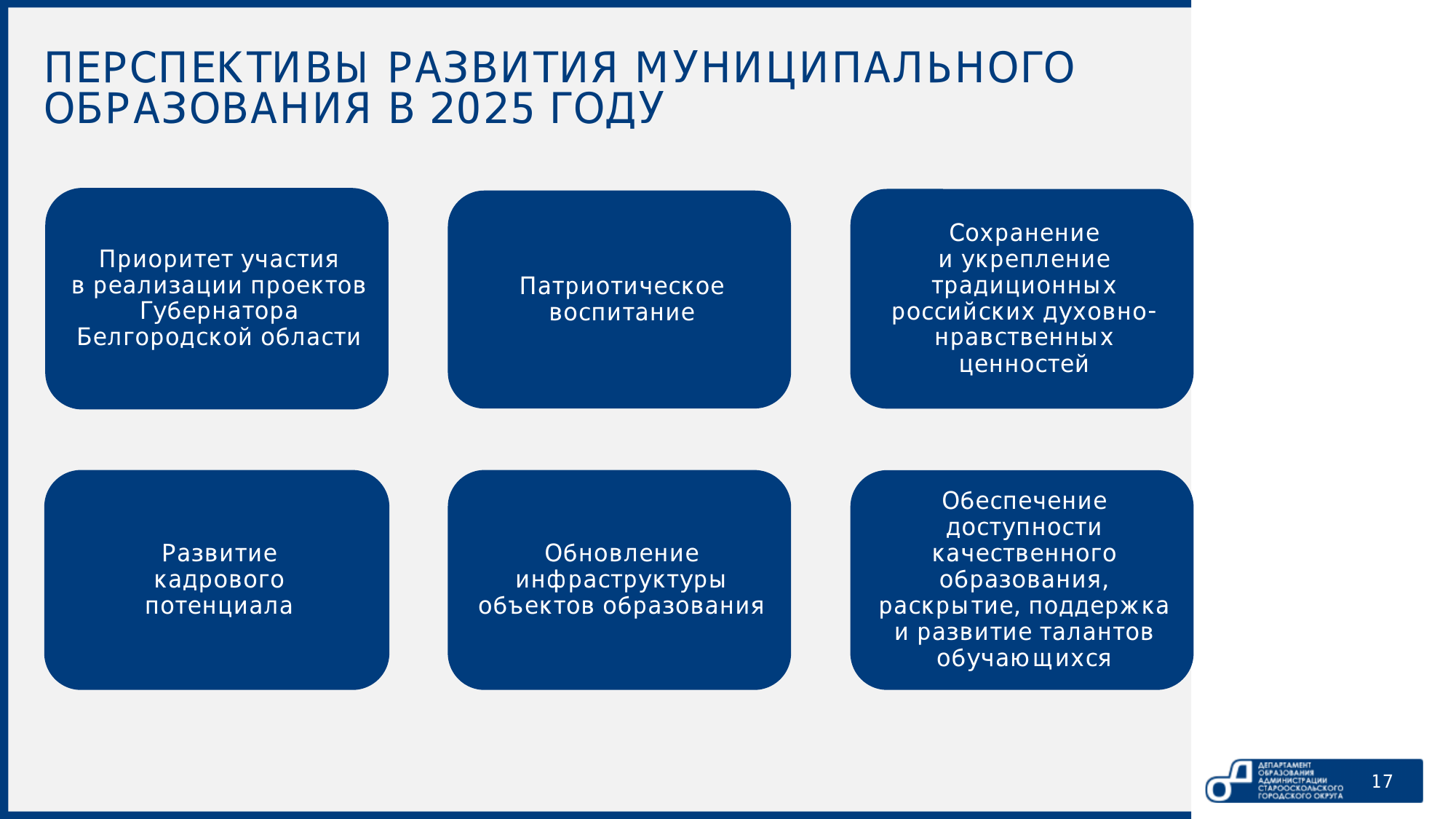

# перспективы развития муниципального образования в 2025 году
Приоритет участия
в реализации проектов Губернатора Белгородской области
Сохранение
и укрепление традиционных российских духовно-нравственных ценностей
Патриотическое воспитание
Развитие
кадрового
потенциала
Обновление инфраструктуры объектов образования
Обеспечение доступности качественного образования, раскрытие, поддержка и развитие талантов обучающихся
17